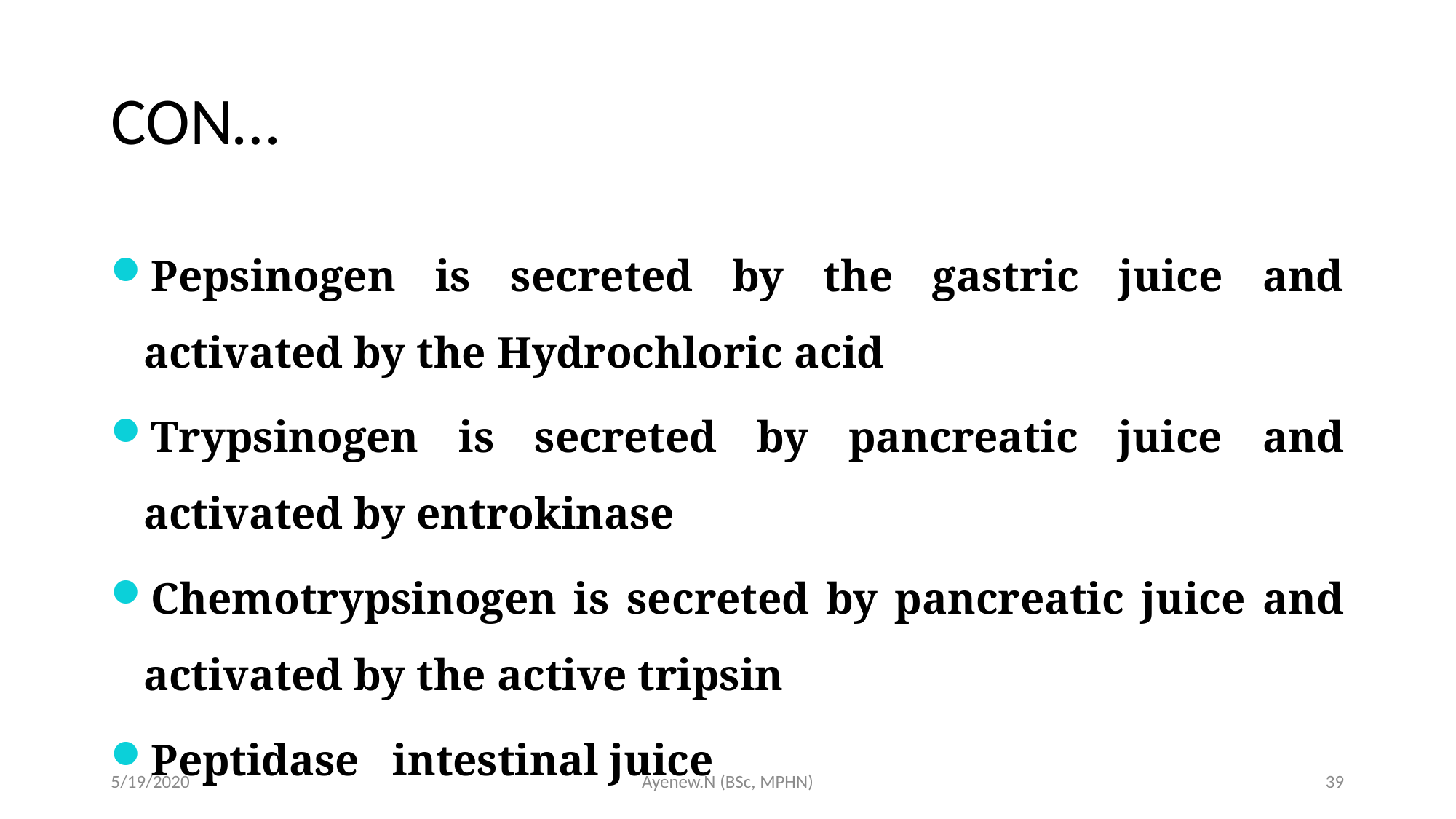

# CON…
Pepsinogen is secreted by the gastric juice and activated by the Hydrochloric acid
Trypsinogen is secreted by pancreatic juice and activated by entrokinase
Chemotrypsinogen is secreted by pancreatic juice and activated by the active tripsin
Peptidase   intestinal juice

5/19/2020
Ayenew.N (BSc, MPHN)
39